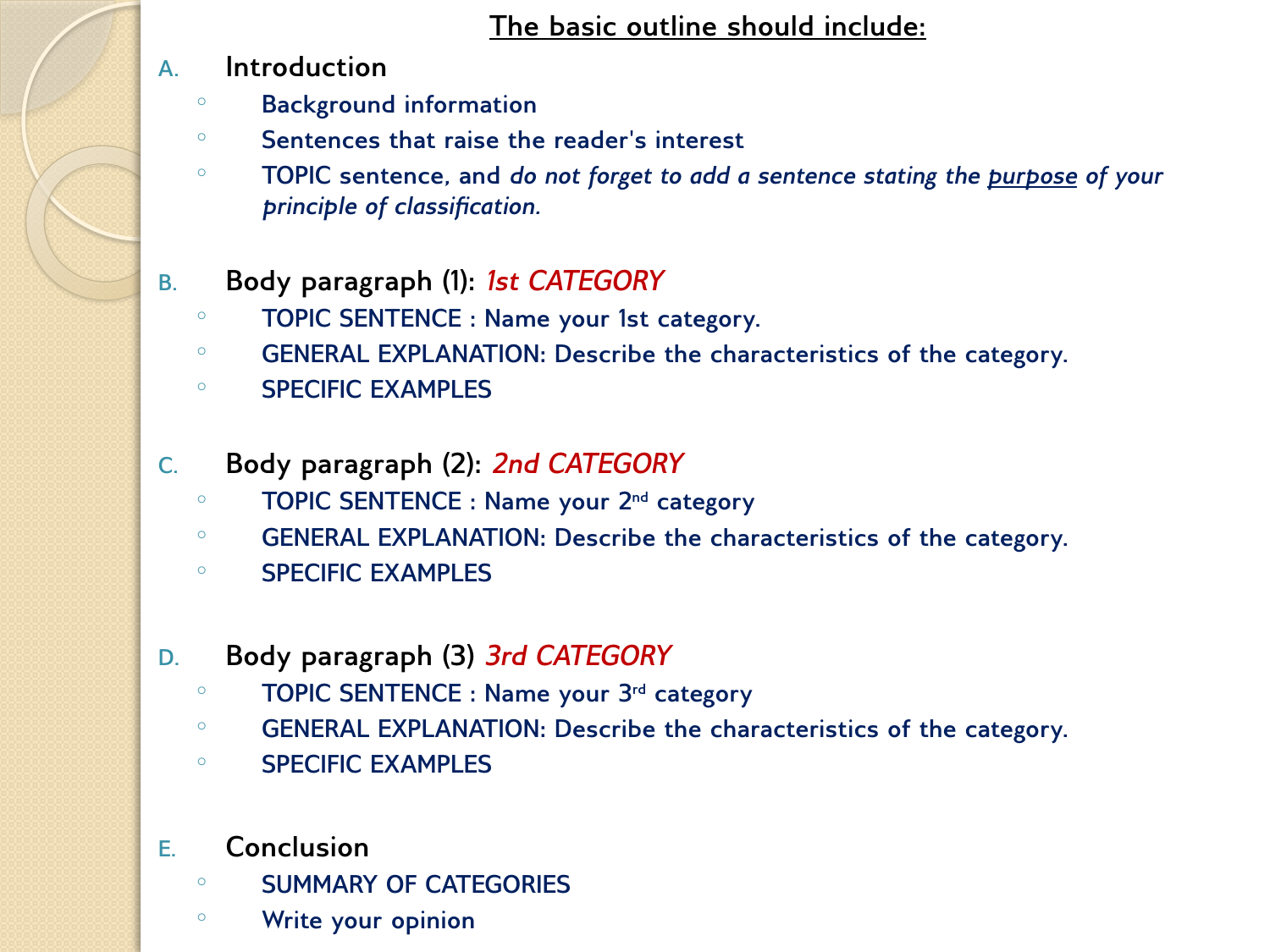

The basic outline should include:
Introduction
Background information
Sentences that raise the reader's interest
TOPIC sentence, and do not forget to add a sentence stating the purpose of your principle of classification.

Body paragraph (1): 1st CATEGORY
TOPIC SENTENCE : Name your 1st category.
GENERAL EXPLANATION: Describe the characteristics of the category.
SPECIFIC EXAMPLES

Body paragraph (2): 2nd CATEGORY
TOPIC SENTENCE : Name your 2nd category
GENERAL EXPLANATION: Describe the characteristics of the category.
SPECIFIC EXAMPLES

Body paragraph (3) 3rd CATEGORY
TOPIC SENTENCE : Name your 3rd category
GENERAL EXPLANATION: Describe the characteristics of the category.
SPECIFIC EXAMPLES

Conclusion
SUMMARY OF CATEGORIES
Write your opinion